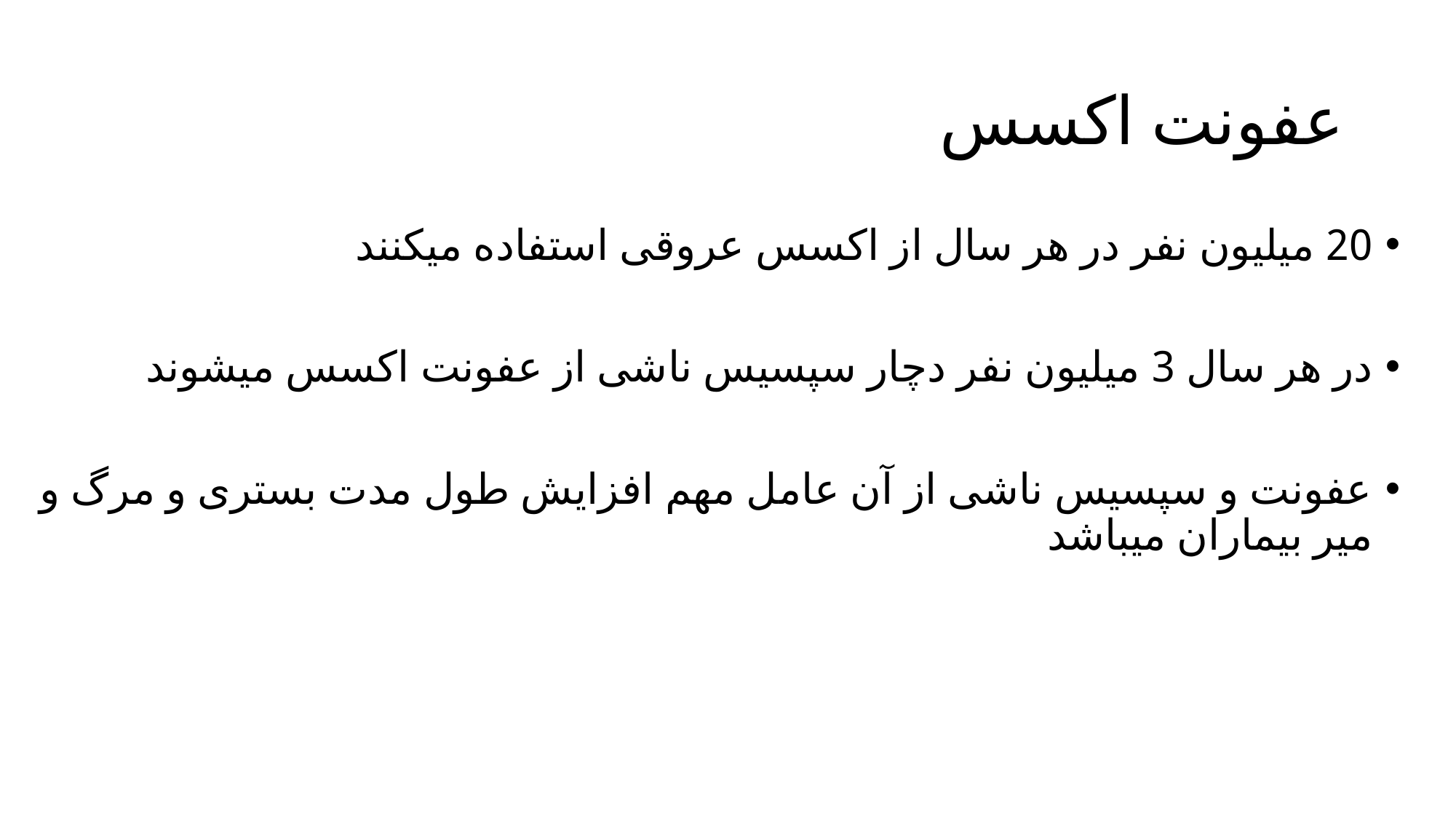

# عفونت اکسس
20 میلیون نفر در هر سال از اکسس عروقی استفاده میکنند

در هر سال 3 میلیون نفر دچار سپسیس ناشی از عفونت اکسس میشوند

عفونت و سپسیس ناشی از آن عامل مهم افزایش طول مدت بستری و مرگ و میر بیماران میباشد